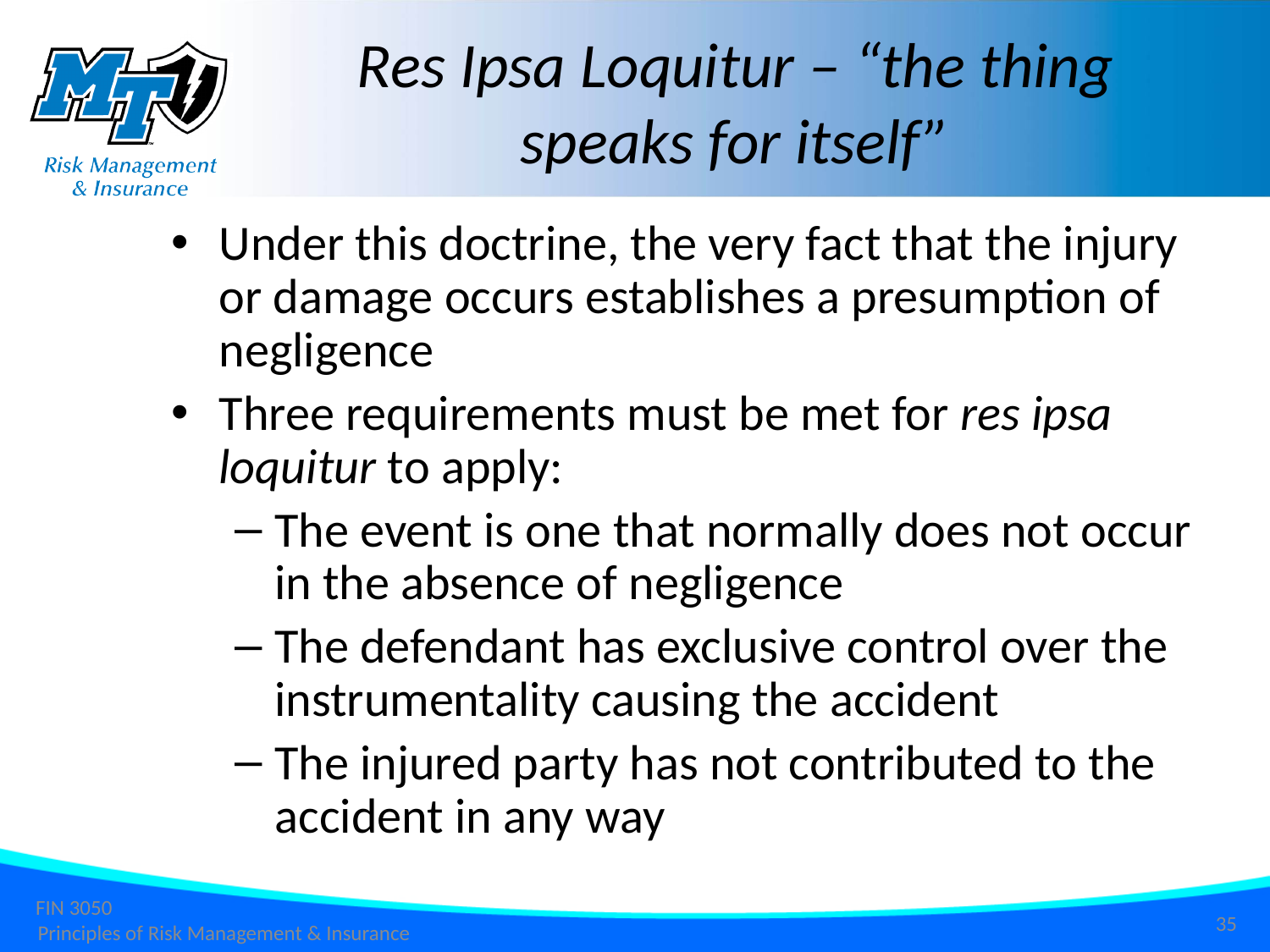

Res Ipsa Loquitur – “the thing speaks for itself”
Under this doctrine, the very fact that the injury or damage occurs establishes a presumption of negligence
Three requirements must be met for res ipsa loquitur to apply:
The event is one that normally does not occur in the absence of negligence
The defendant has exclusive control over the instrumentality causing the accident
The injured party has not contributed to the accident in any way
35